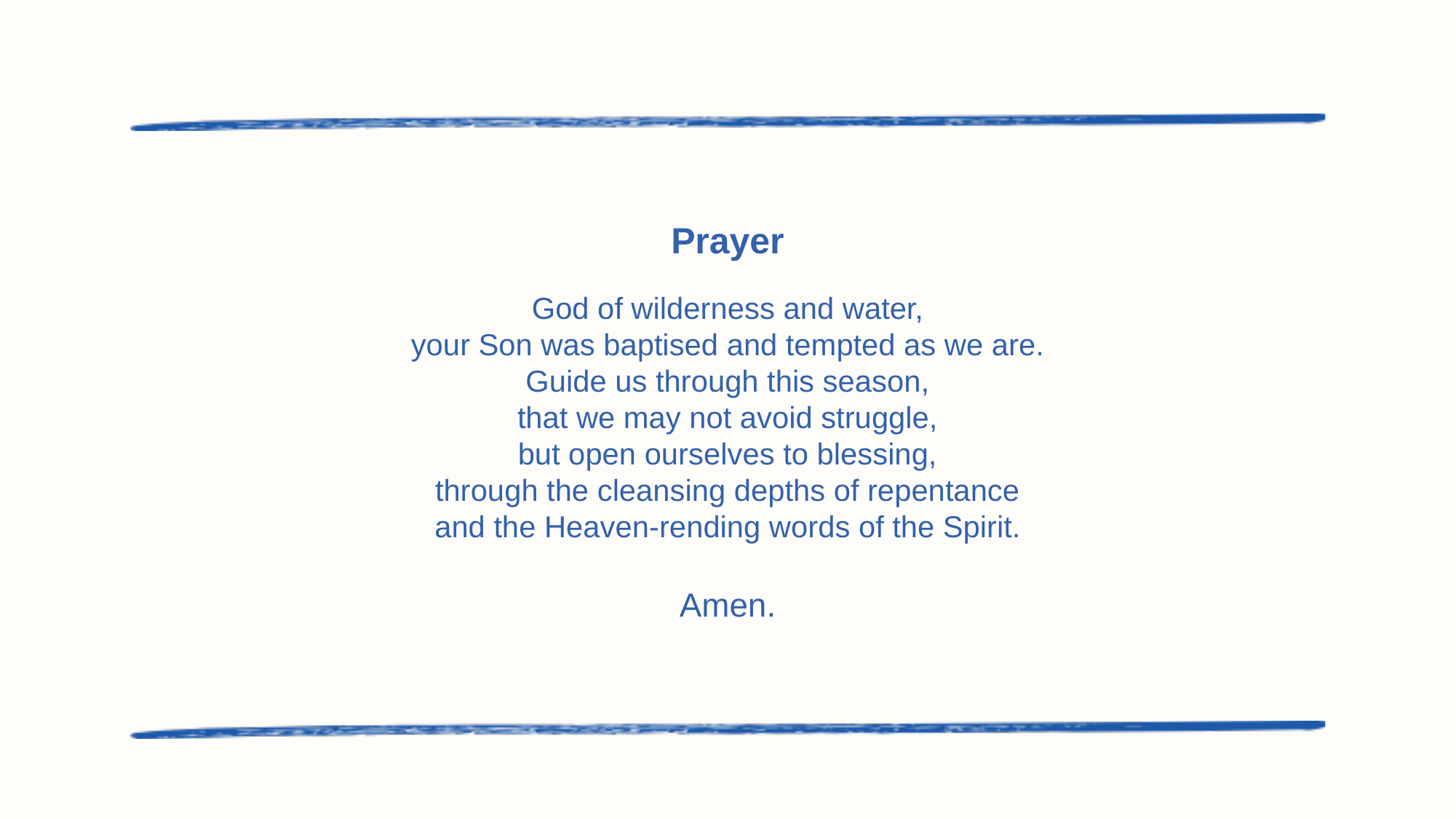

Prayer
God of wilderness and water,
your Son was baptised and tempted as we are.
Guide us through this season,
that we may not avoid struggle,
but open ourselves to blessing,
through the cleansing depths of repentance
and the Heaven-rending words of the Spirit.
Amen.